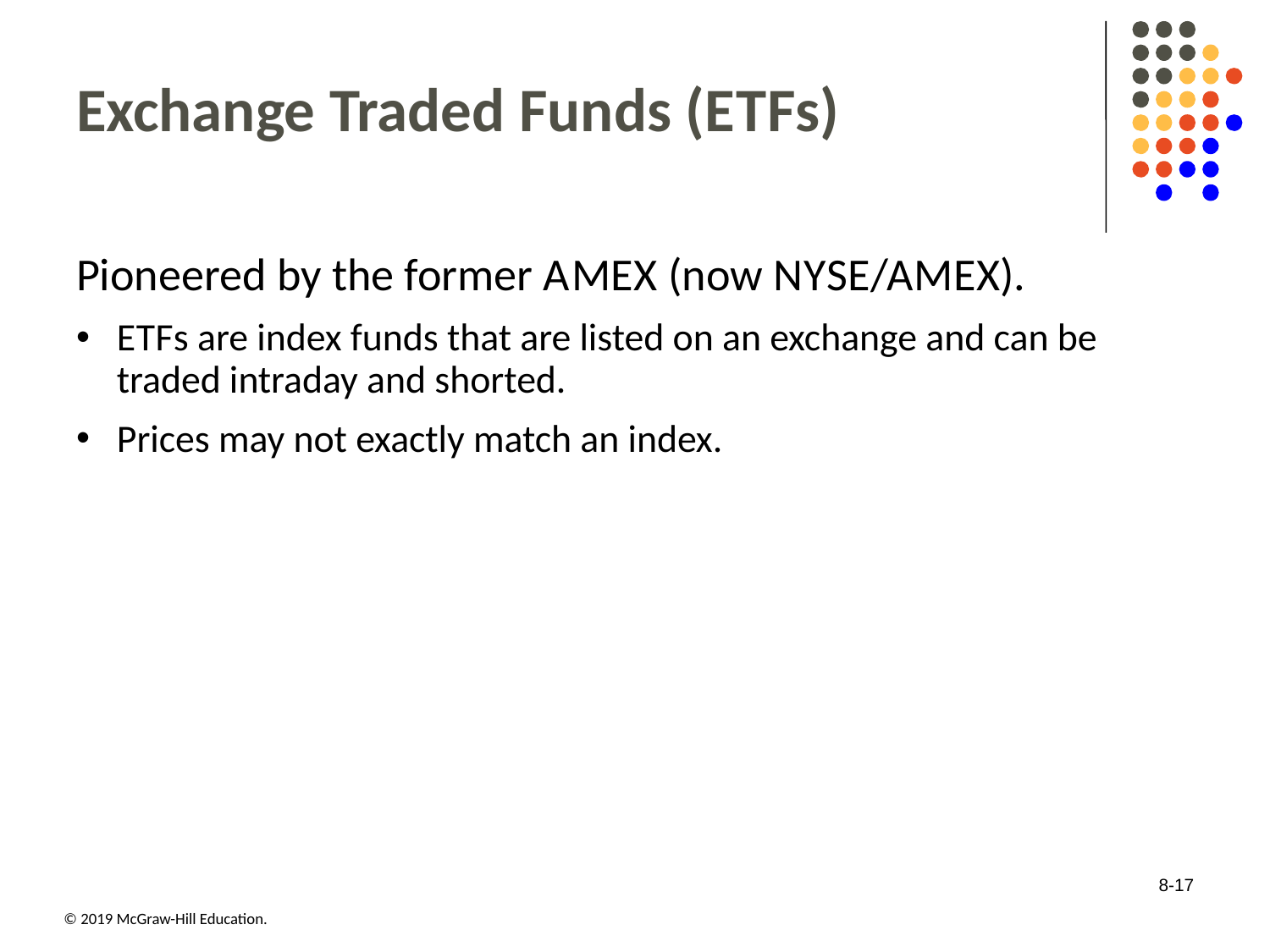

# Exchange Traded Funds (E T F s)
Pioneered by the former A M E X (now N Y S E/A M E X).
E T F s are index funds that are listed on an exchange and can be traded intraday and shorted.
Prices may not exactly match an index.
8-17